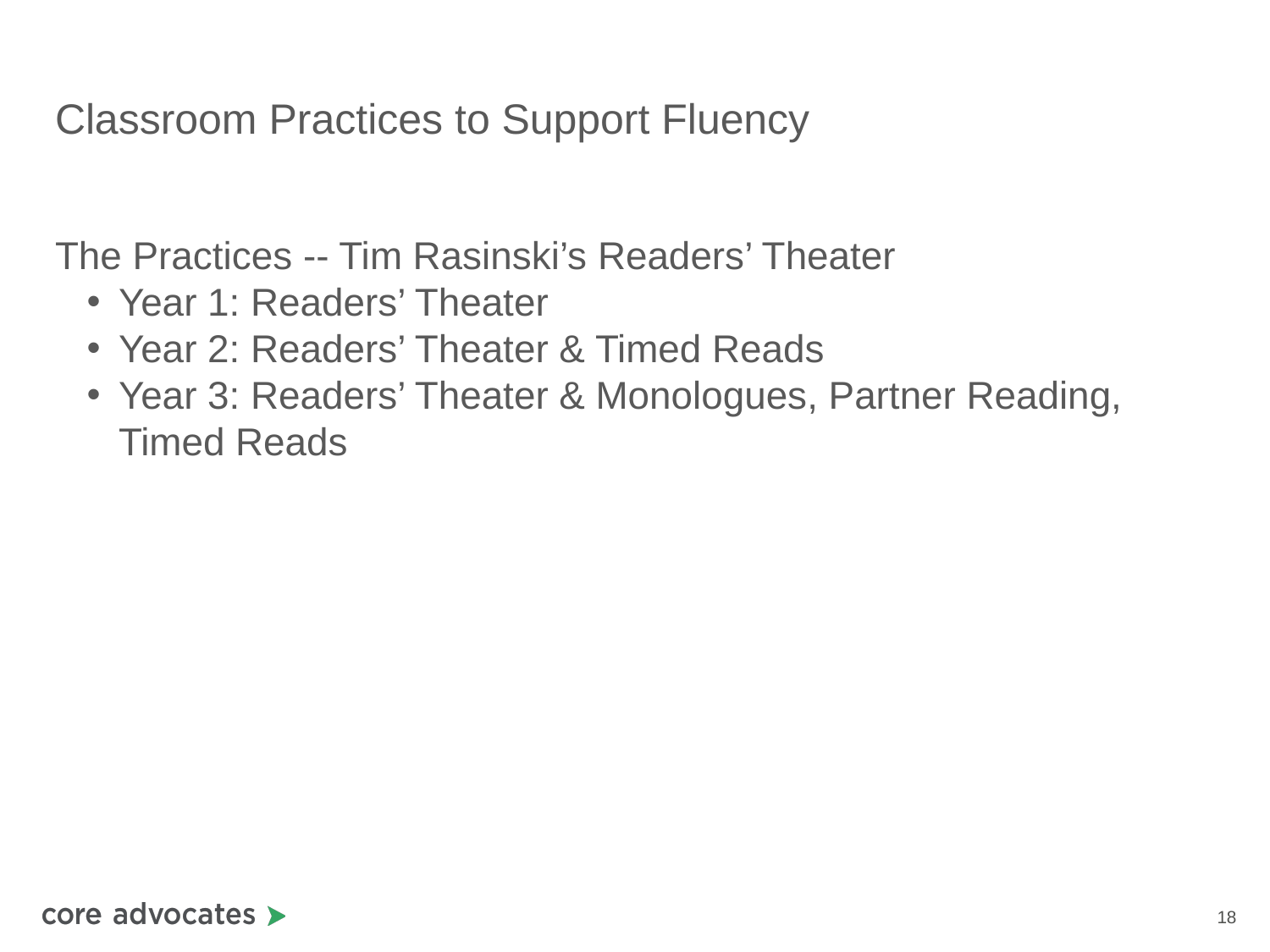

# Classroom Practices to Support Fluency
The Practices -- Tim Rasinski’s Readers’ Theater
Year 1: Readers’ Theater
Year 2: Readers’ Theater & Timed Reads
Year 3: Readers’ Theater & Monologues, Partner Reading, Timed Reads